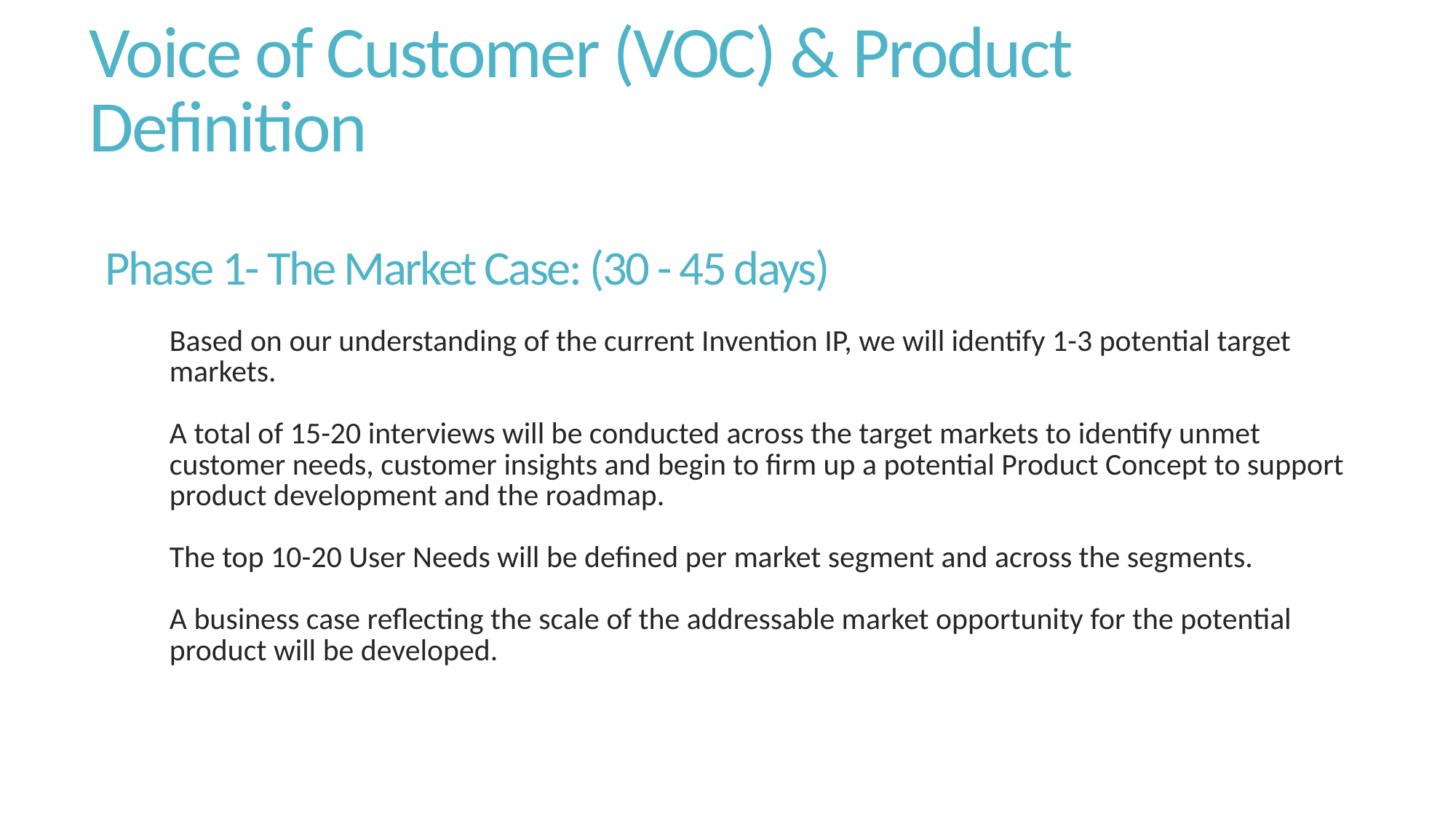

# Voice of Customer (VOC) & Product Definition
Phase 1- The Market Case: (30 - 45 days)

Based on our understanding of the current Invention IP, we will identify 1-3 potential target markets.

A total of 15-20 interviews will be conducted across the target markets to identify unmet customer needs, customer insights and begin to firm up a potential Product Concept to support product development and the roadmap.

The top 10-20 User Needs will be defined per market segment and across the segments.

A business case reflecting the scale of the addressable market opportunity for the potential product will be developed.